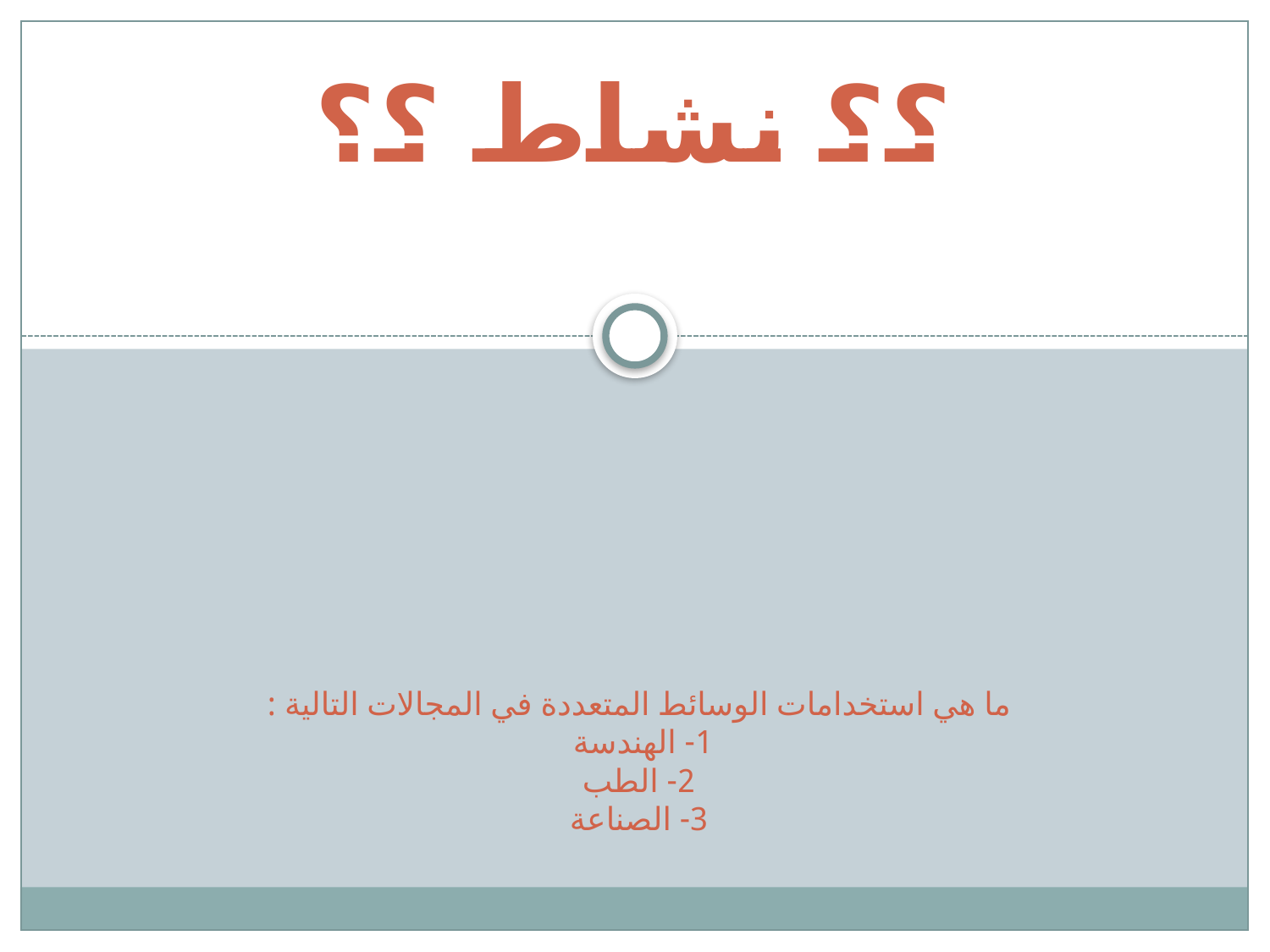

؟؟ نشاط ؟؟
# ما هي استخدامات الوسائط المتعددة في المجالات التالية : 1- الهندسة 2- الطب 3- الصناعة